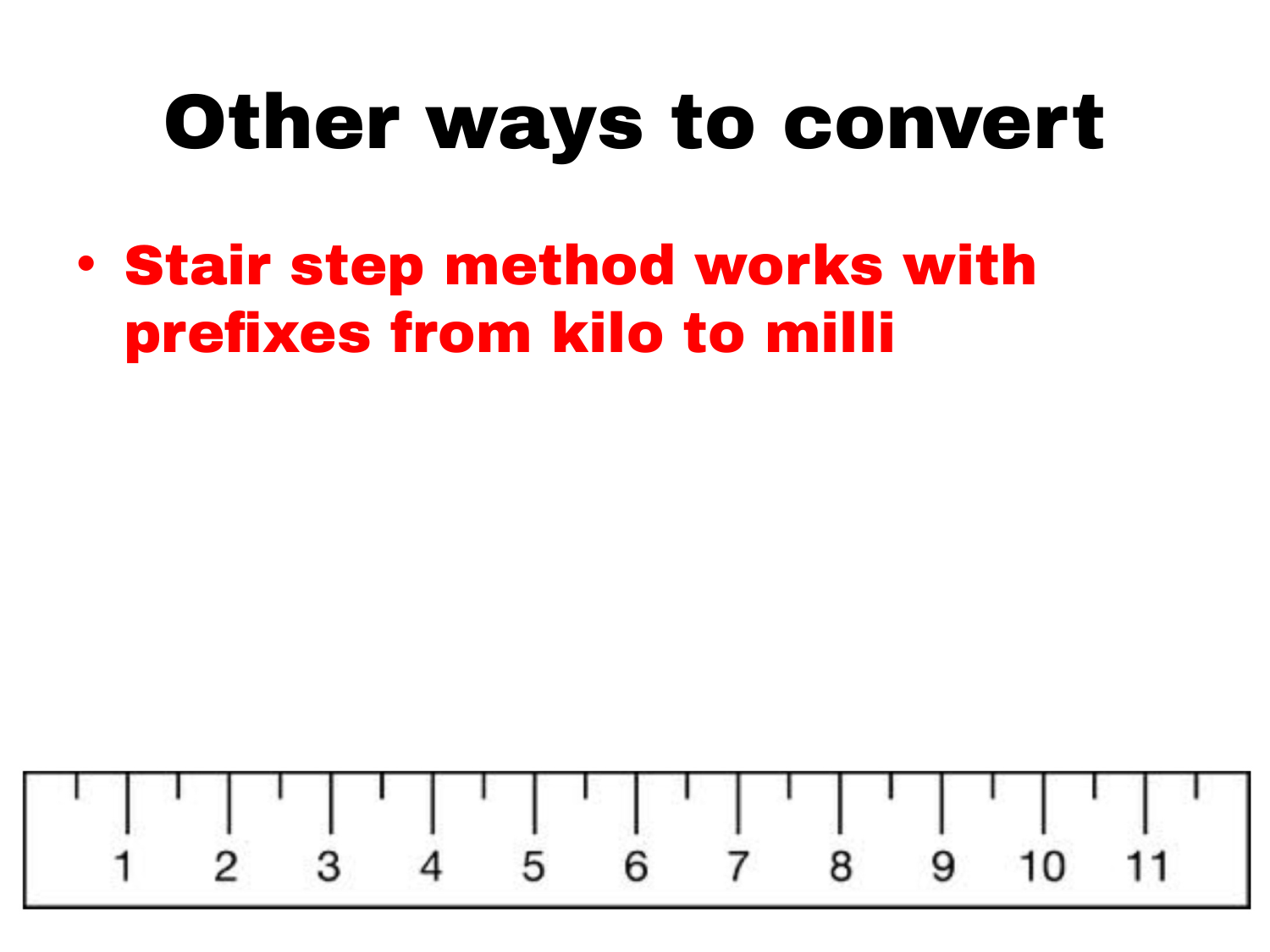

# Other ways to convert
Stair step method works with prefixes from kilo to milli